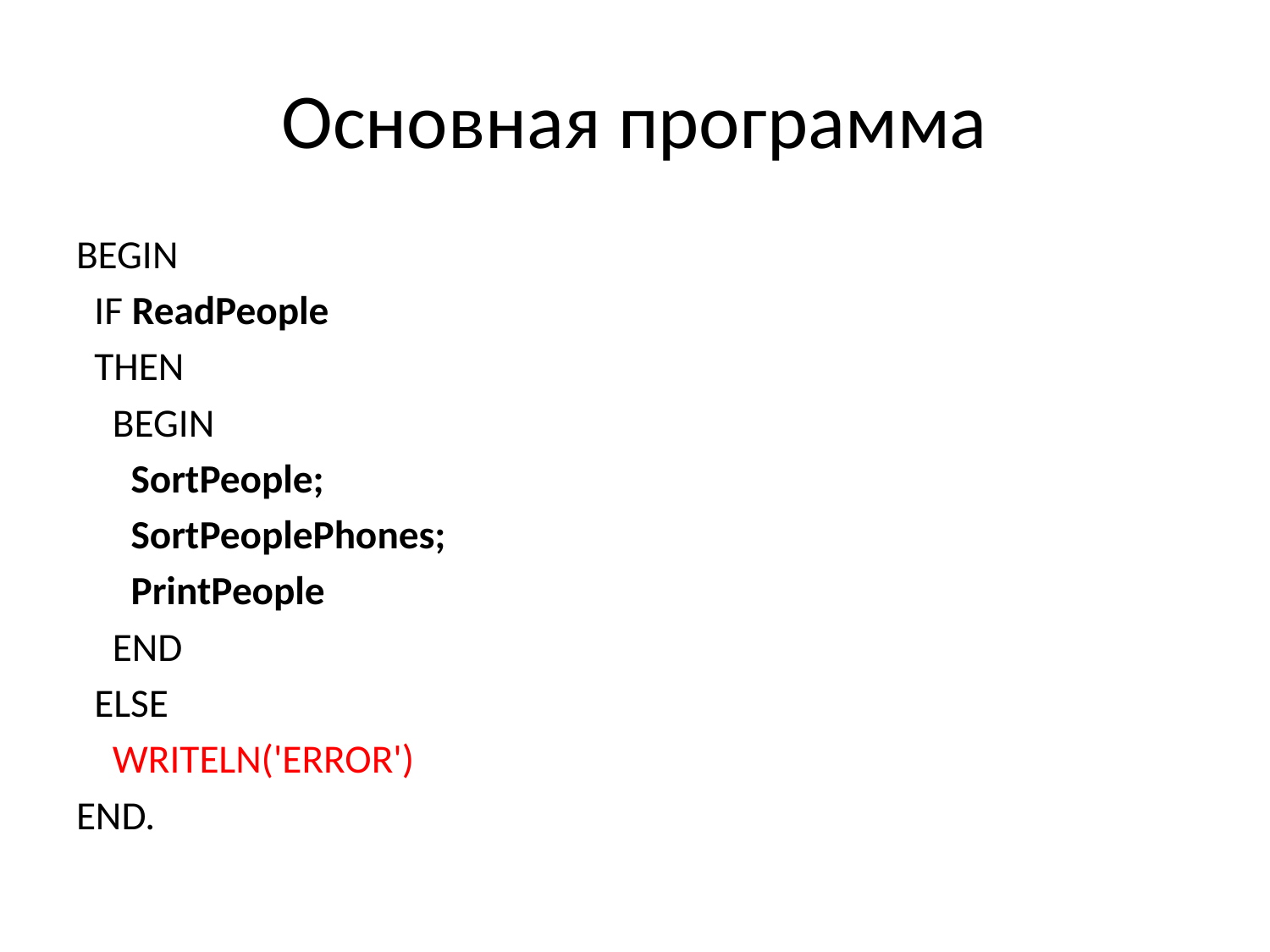

# Основная программа
BEGIN
  IF ReadPeople
  THEN
    BEGIN
      SortPeople;
      SortPeoplePhones;
      PrintPeople
    END
  ELSE
    WRITELN('ERROR')
END.